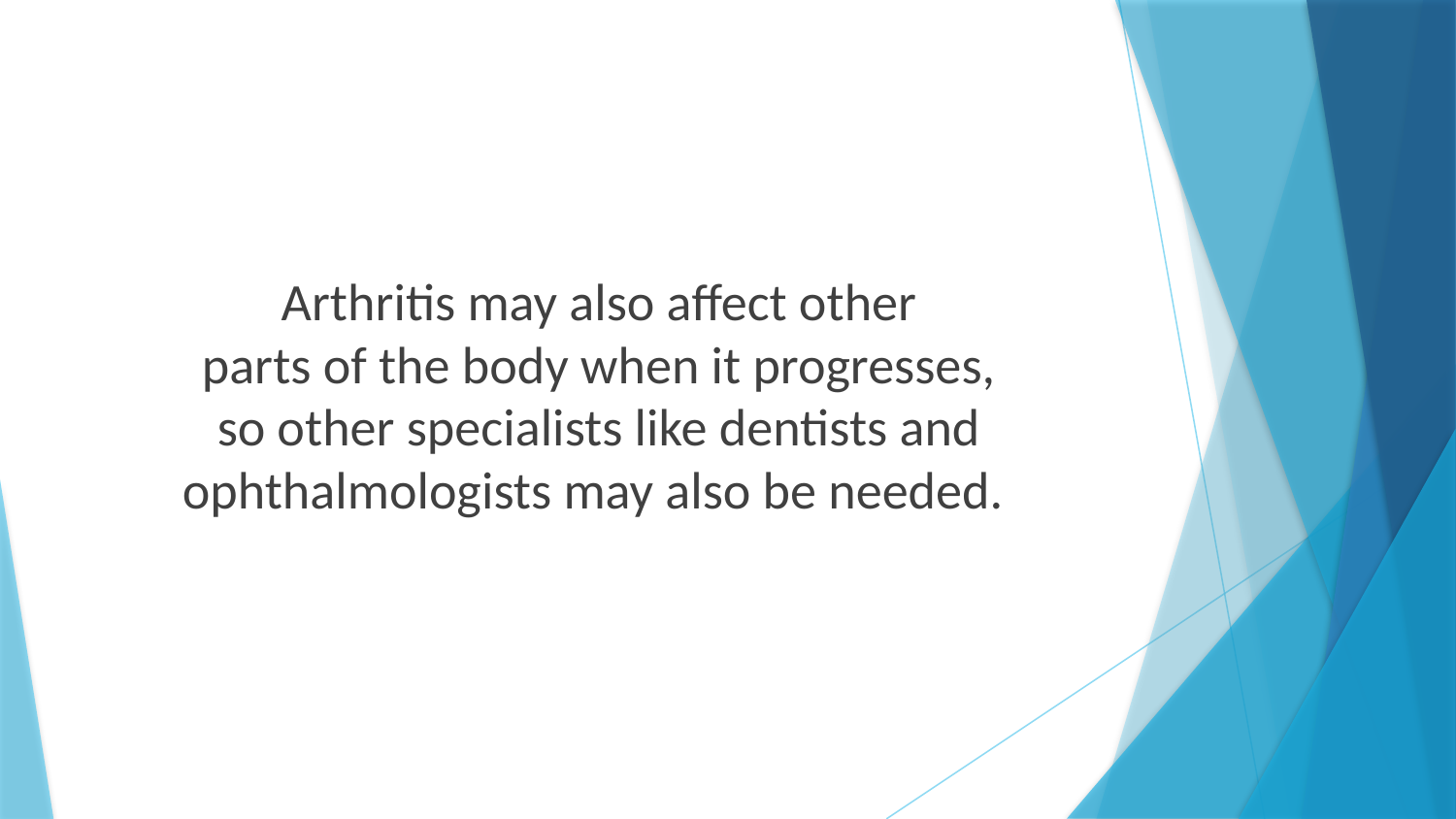

Arthritis may also affect other
parts of the body when it progresses,
so other specialists like dentists and ophthalmologists may also be needed.